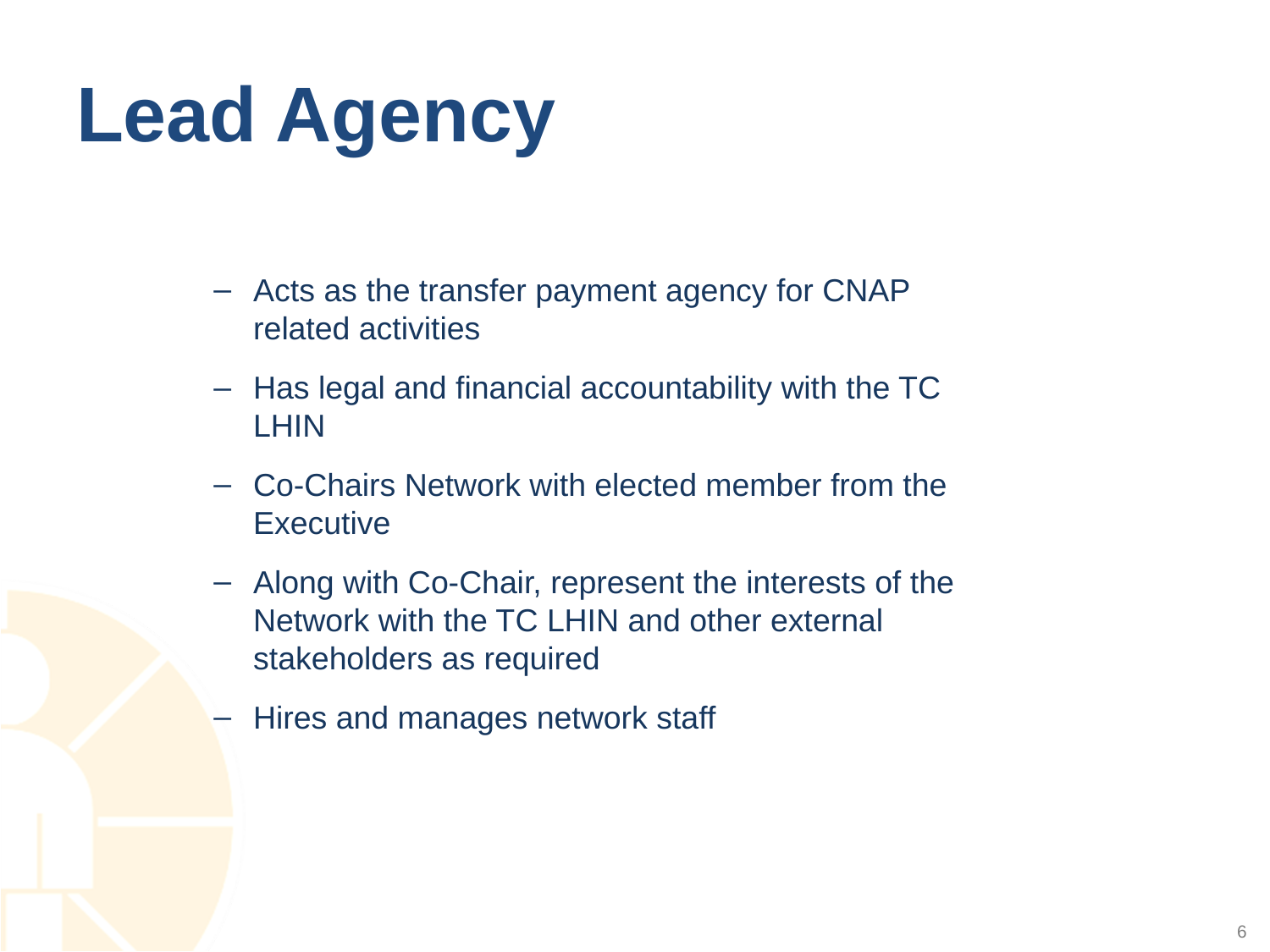

# Lead Agency

Acts as the transfer payment agency for CNAP related activities
Has legal and financial accountability with the TC LHIN
Co-Chairs Network with elected member from the Executive
Along with Co-Chair, represent the interests of the Network with the TC LHIN and other external stakeholders as required
Hires and manages network staff

6